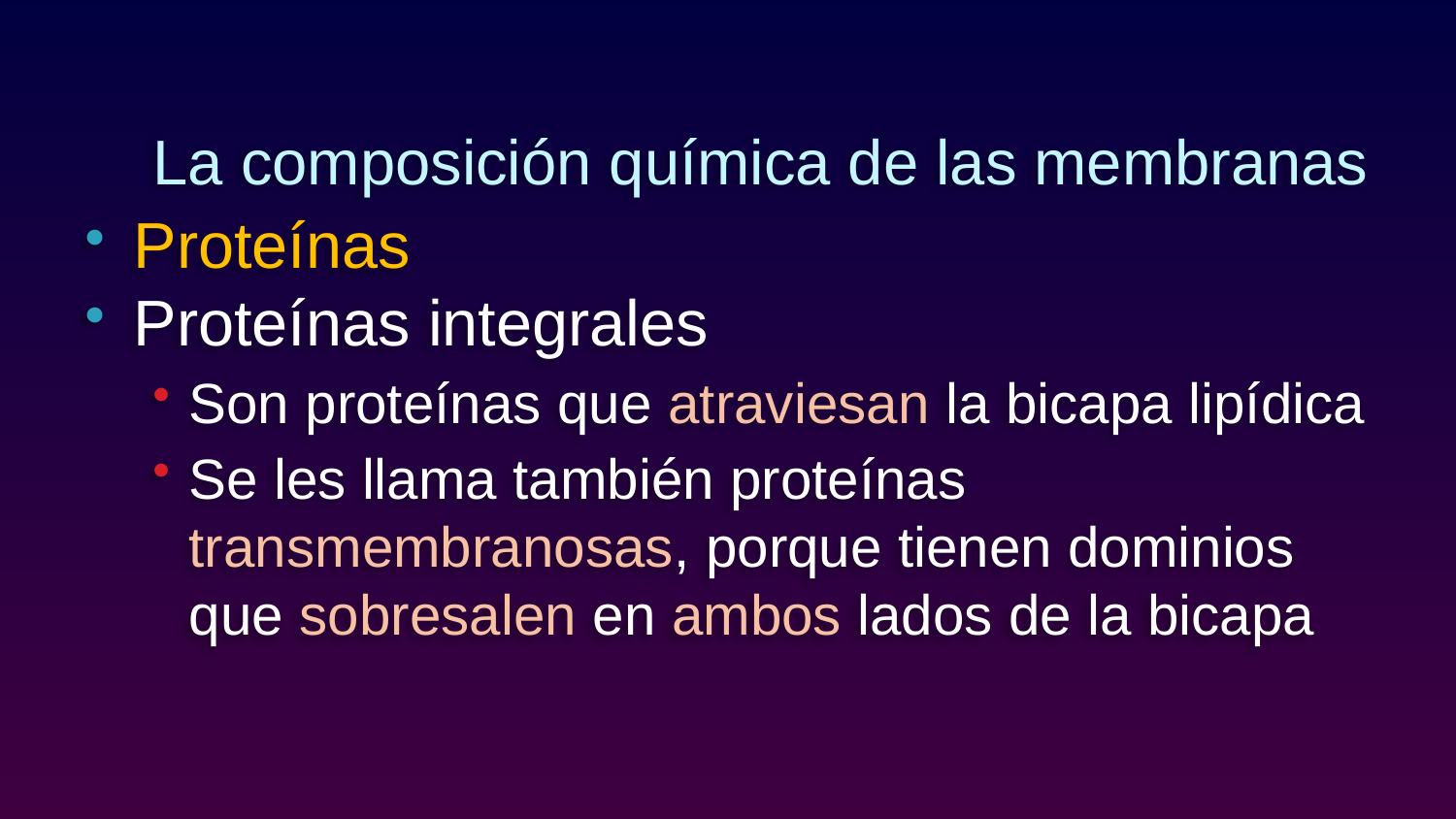

# La composición química de las membranas
Proteínas
Proteínas integrales
Son proteínas que atraviesan la bicapa lipídica
Se les llama también proteínas transmembranosas, porque tienen dominios que sobresalen en ambos lados de la bicapa